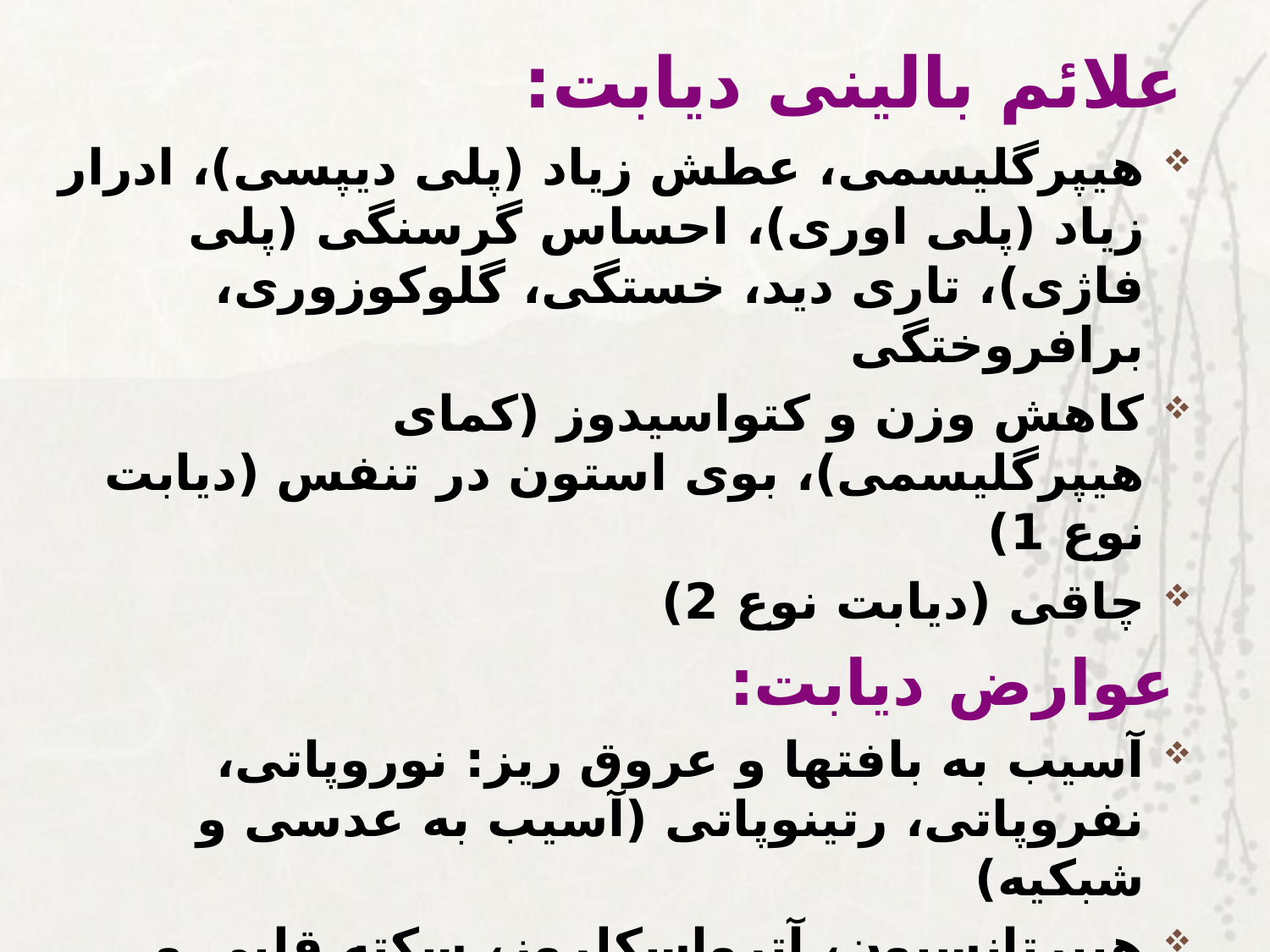

# علائم بالینی دیابت:
هیپرگلیسمی، عطش زیاد (پلی دیپسی)، ادرار زیاد (پلی اوری)، احساس گرسنگی (پلی فاژی)، تاری دید، خستگی، گلوکوزوری، برافروختگی
کاهش وزن و کتواسیدوز (کمای هیپرگلیسمی)، بوی استون در تنفس (دیابت نوع 1)
چاقی (دیابت نوع 2)
 عوارض دیابت:
آسیب به بافتها و عروق ریز: نوروپاتی، نفروپاتی، رتینوپاتی (آسیب به عدسی و شبکیه)
هیپرتانسیون، آترواسکلروز، سکته قلبی و مغزی
↓توان مبارزه با عفونت